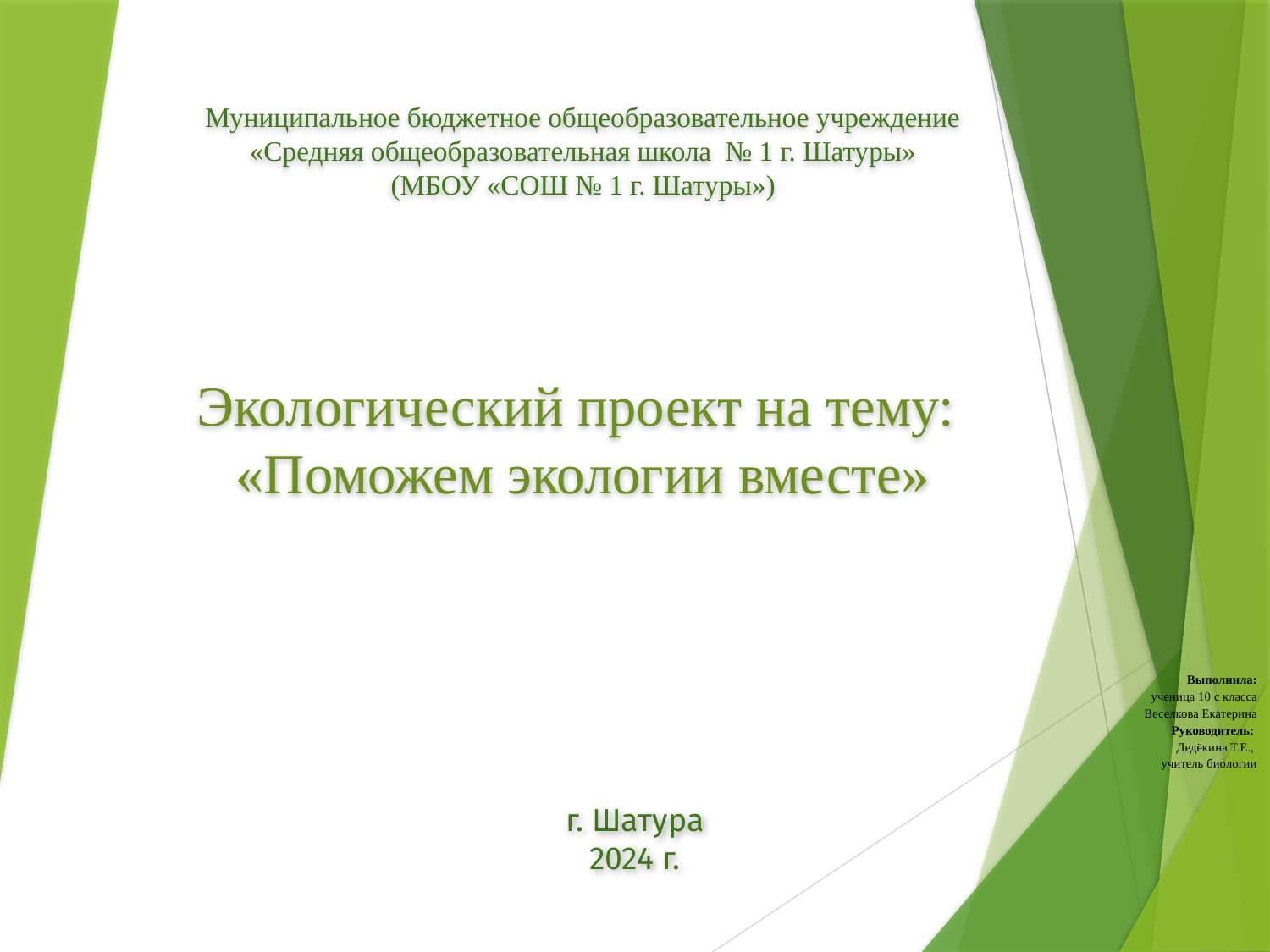

# Муниципальное бюджетное общеобразовательное учреждение «Средняя общеобразовательная школа  № 1 г. Шатуры» (МБОУ «СОШ № 1 г. Шатуры»)       Экологический проект на тему: «Поможем экологии вместе»
Выполнила:
ученица 10 с класса
Веселкова Екатерина
Руководитель:
Дедёкина Т.Е.,
учитель биологии

г. Шатура
2024 г.